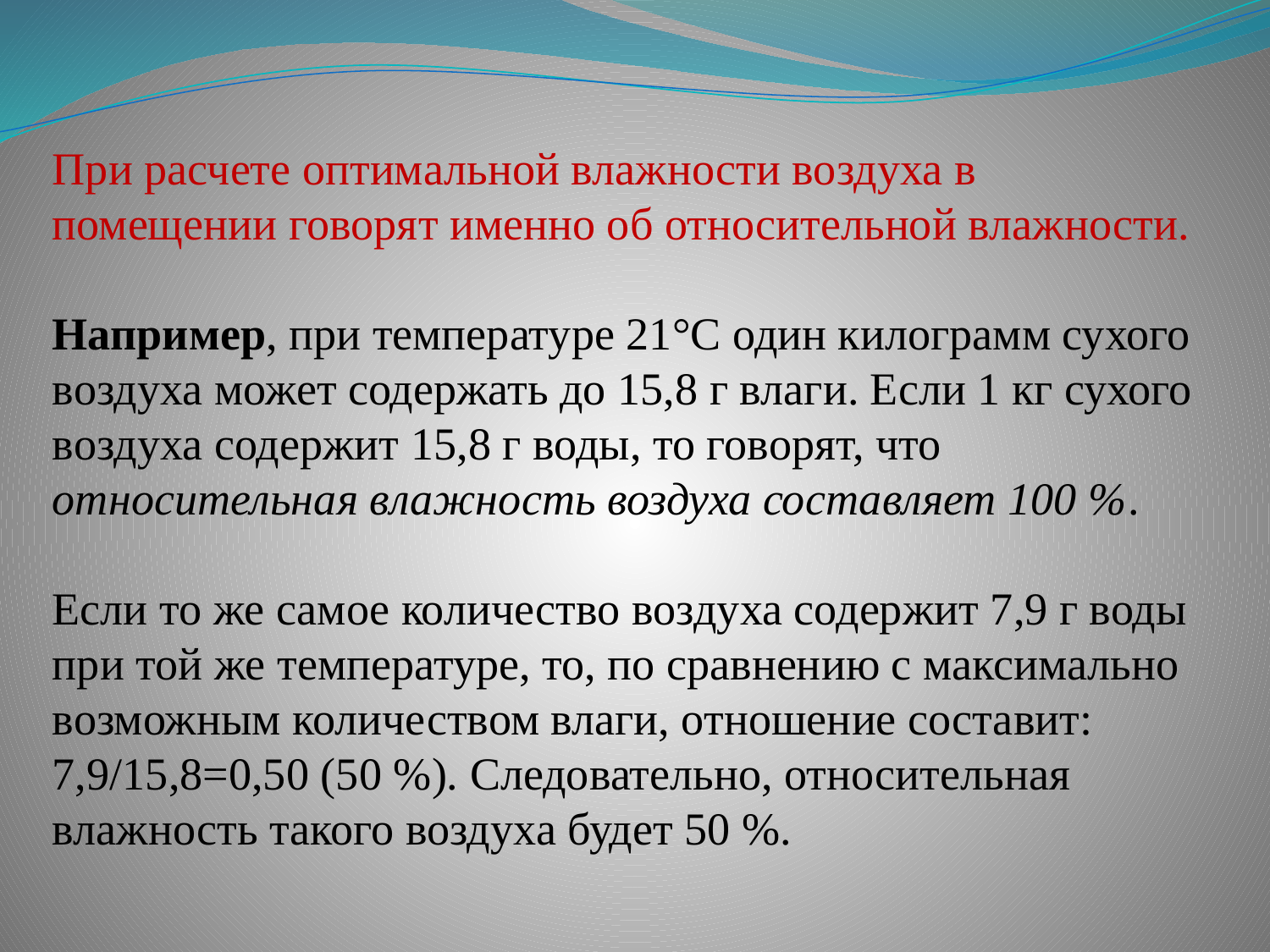

При расчете оптимальной влажности воздуха в помещении говорят именно об относительной влажности.

Например, при температуре 21°С один килограмм сухого воздуха может содержать до 15,8 г влаги. Если 1 кг сухого воздуха содержит 15,8 г воды, то говорят, что относительная влажность воздуха составляет 100 %.

Если то же самое количество воздуха содержит 7,9 г воды при той же температуре, то, по сравнению с максимально возможным количеством влаги, отношение составит: 7,9/15,8=0,50 (50 %). Следовательно, относительная влажность такого воздуха будет 50 %.